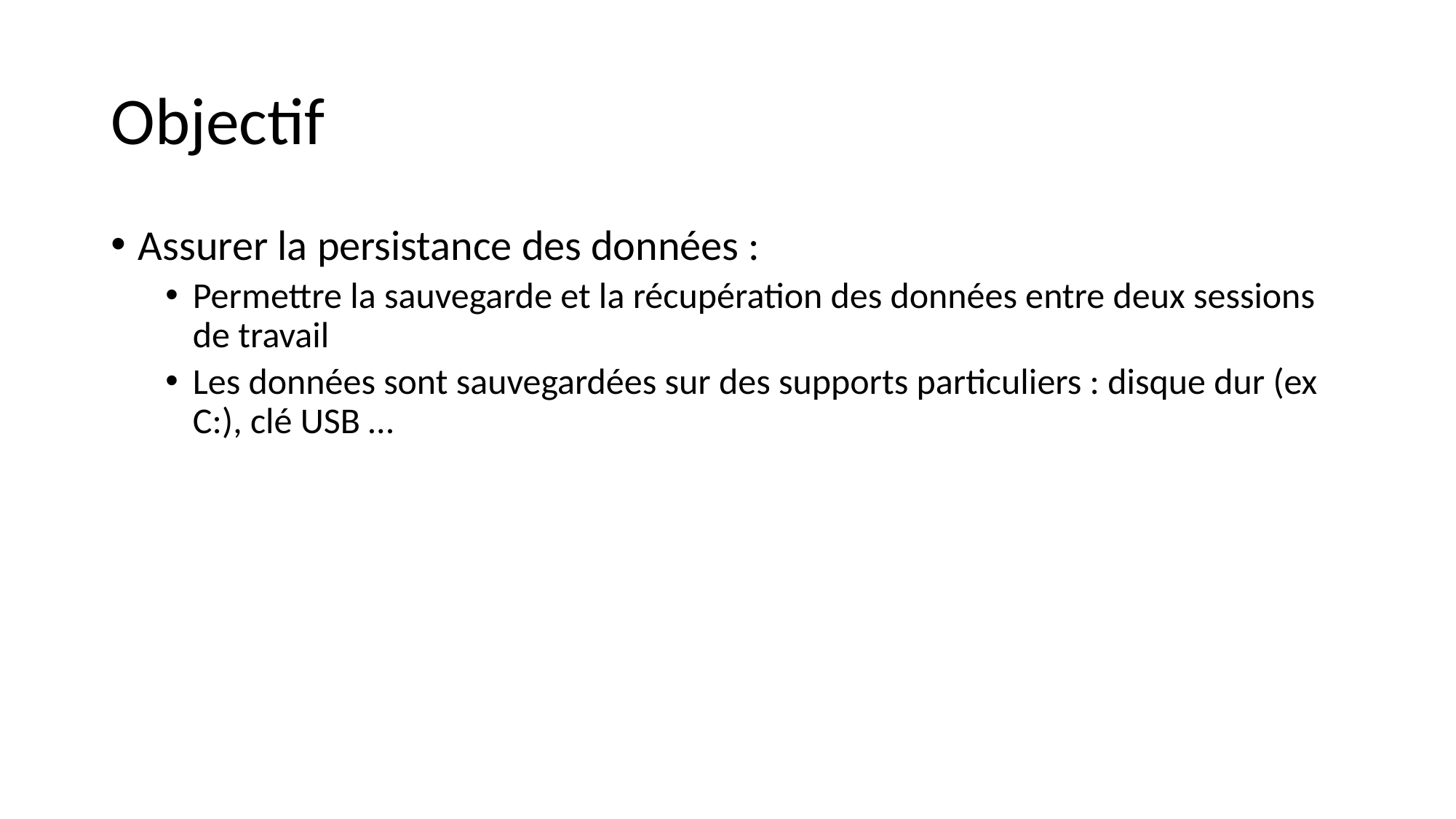

# Objectif
Assurer la persistance des données :
Permettre la sauvegarde et la récupération des données entre deux sessions de travail
Les données sont sauvegardées sur des supports particuliers : disque dur (ex C:), clé USB …